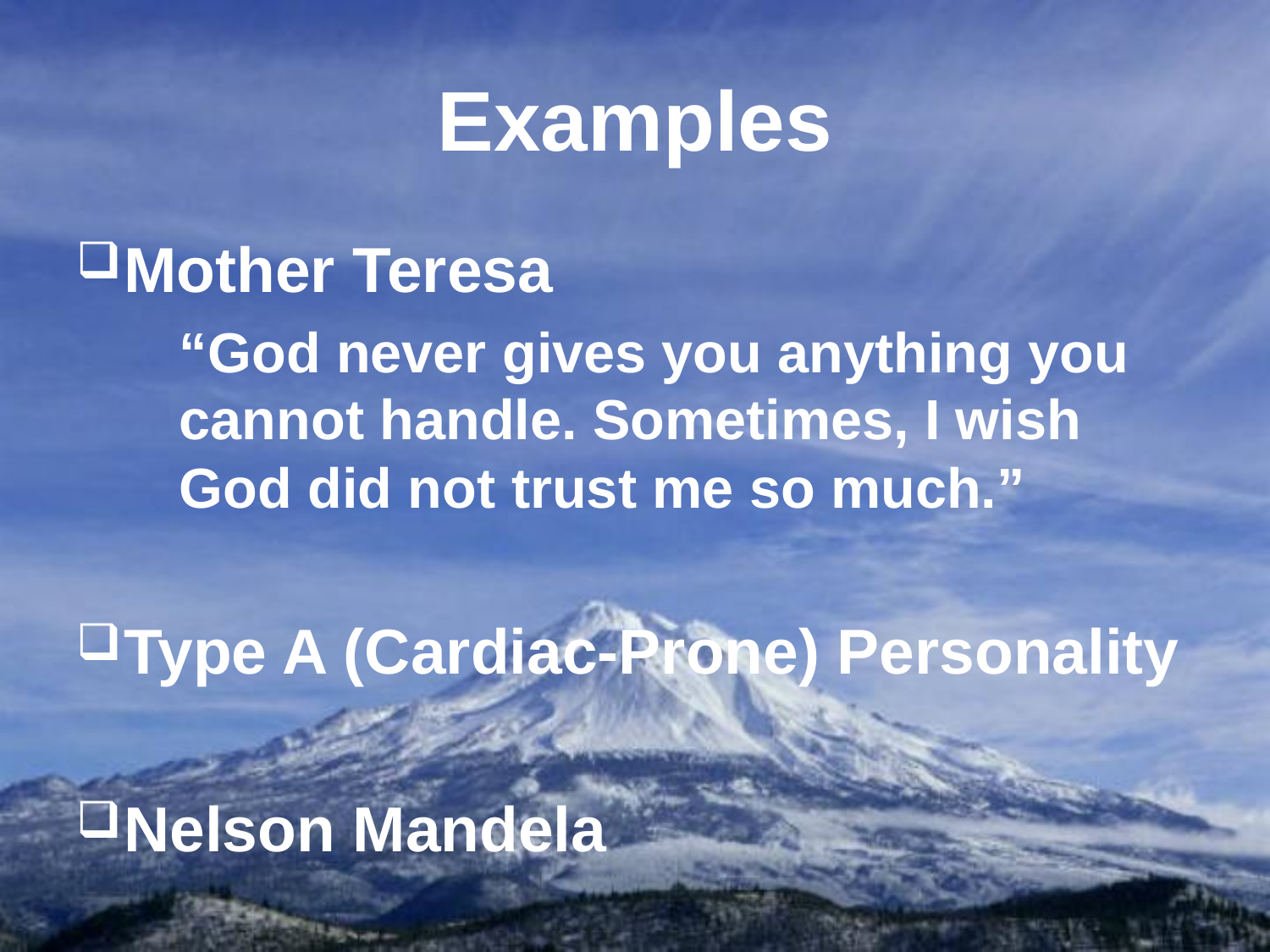

# Examples
Mother Teresa
	“God never gives you anything you cannot handle. Sometimes, I wish God did not trust me so much.”

Type A (Cardiac-Prone) Personality

Nelson Mandela